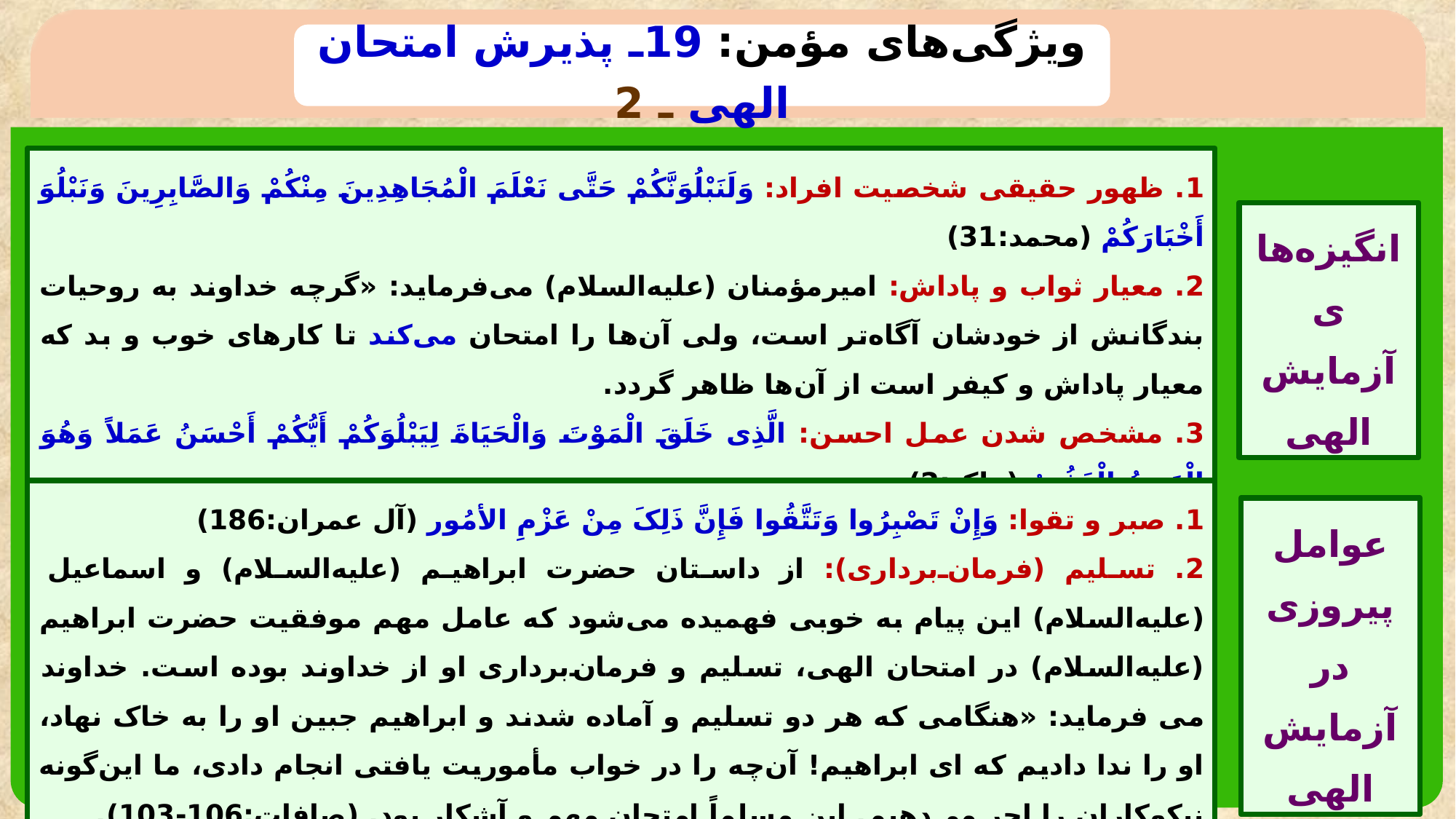

ویژگی‌های مؤمن: 19ـ پذیرش امتحان الهی ـ 2

1. ظهور حقیقی شخصیت افراد: وَلَنَبْلُوَنَّکُمْ حَتَّى نَعْلَمَ الْمُجَاهِدِینَ مِنْکُمْ وَالصَّابِرِینَ وَنَبْلُوَ أَخْبَارَکُمْ (محمد:31)
2. معیار ثواب و پاداش: امیرمؤمنان (علیه‌السلام) می‌فرماید: «گرچه خداوند به روحیات بندگانش از خودشان آگاه‌تر است، ولی آ‌‌ن‌ها را امتحان می‌کند تا کارهای خوب و بد که معیار پاداش و کیفر است از آن‌ها ظاهر گردد.
3. مشخص شدن عمل احسن: الَّذِی خَلَقَ الْمَوْتَ وَالْحَیَاةَ لِیَبْلُوَکُمْ أَیُّکُمْ أَحْسَنُ عَمَلاً وَهُوَ الْعَزِیزُ الْغَفُورُ (ملک:2)
4. برگشت به‌سوی حق: وَقَطَّعْنَاهُمْ فِی الأرْضِ أُمَمًا مِنْهُمُ الصَّالِحُونَ وَمِنْهُمْ دُونَ ذَلِکَ وَبَلَوْنَاهُمْ بِالْحَسَنَاتِ وَالسَّیِّئَاتِ لَعَلَّهُمْ یَرْجِعُون (اعراف:168)
انگیزه‌های آزمایش الهی
1. صبر و تقوا: وَإِنْ تَصْبِرُوا وَتَتَّقُوا فَإِنَّ ذَلِکَ مِنْ عَزْمِ الأمُور (آل عمران:186)
2. تسلیم (فرمان‌برداری): از داستان حضرت ابراهیم (علیه‌السلام) و اسماعیل (علیه‌السلام) این پیام به خوبی فهمیده می‌شود که عامل مهم موفقیت حضرت ابراهیم (علیه‌السلام) در امتحان الهی، تسلیم و فرمان‌برداری او از خداوند بوده است. خداوند می فرماید: «هنگامی که هر دو تسلیم و آماده شدند و ابراهیم جبین او را به خاک نهاد، او را ندا دادیم که ای ابراهیم! آن‌چه را در خواب مأموریت یافتی انجام دادی، ما این‌گونه نیکوکاران را اجر می‌دهیم. این مسلماً امتحان مهم و آشکار بود. (صافات:106-103).
عوامل پیروزی در آزمایش الهی